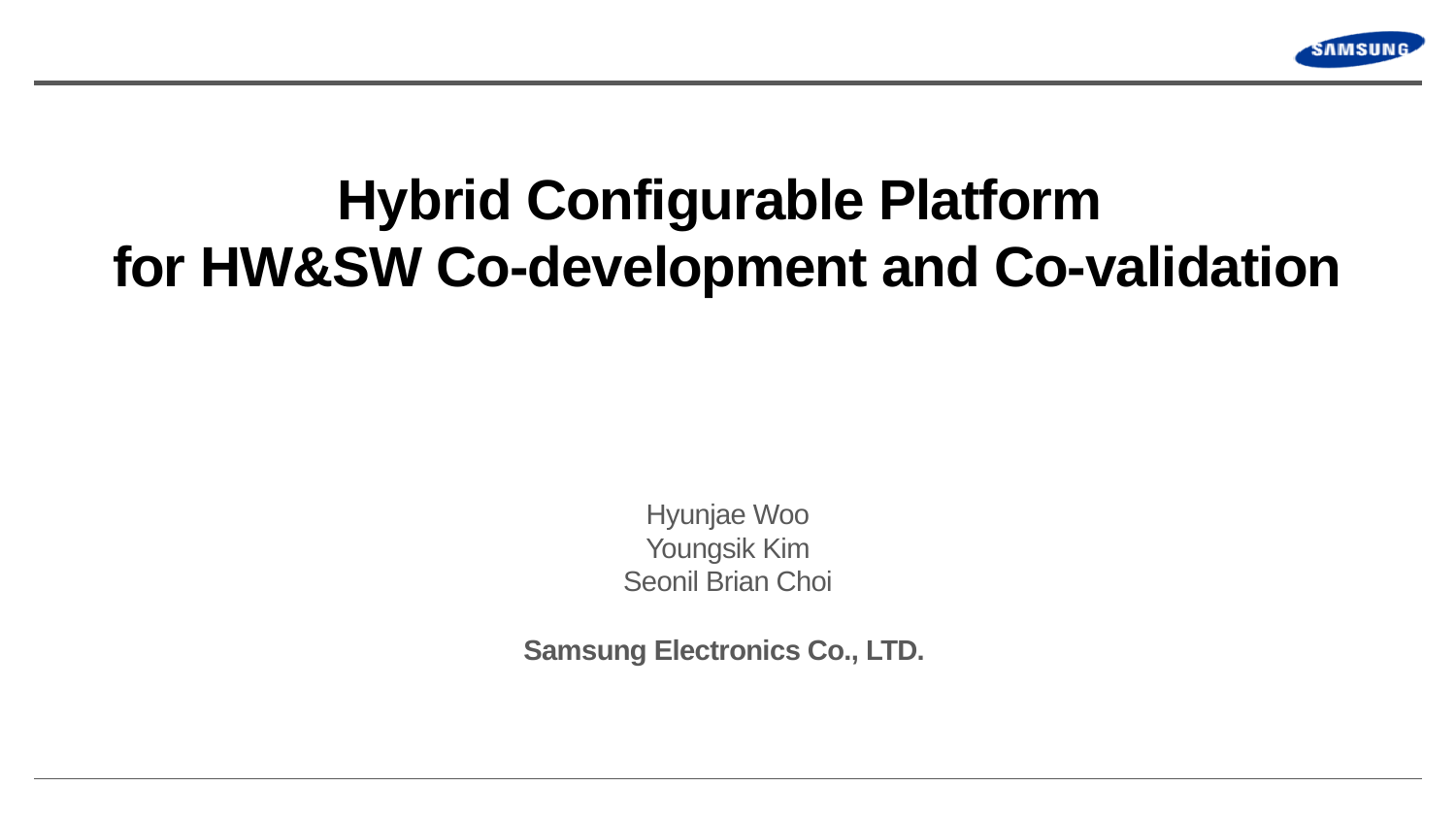

# Hybrid Configurable Platform for HW&SW Co-development and Co-validation
Hyunjae Woo
Youngsik Kim
Seonil Brian Choi

Samsung Electronics Co., LTD.